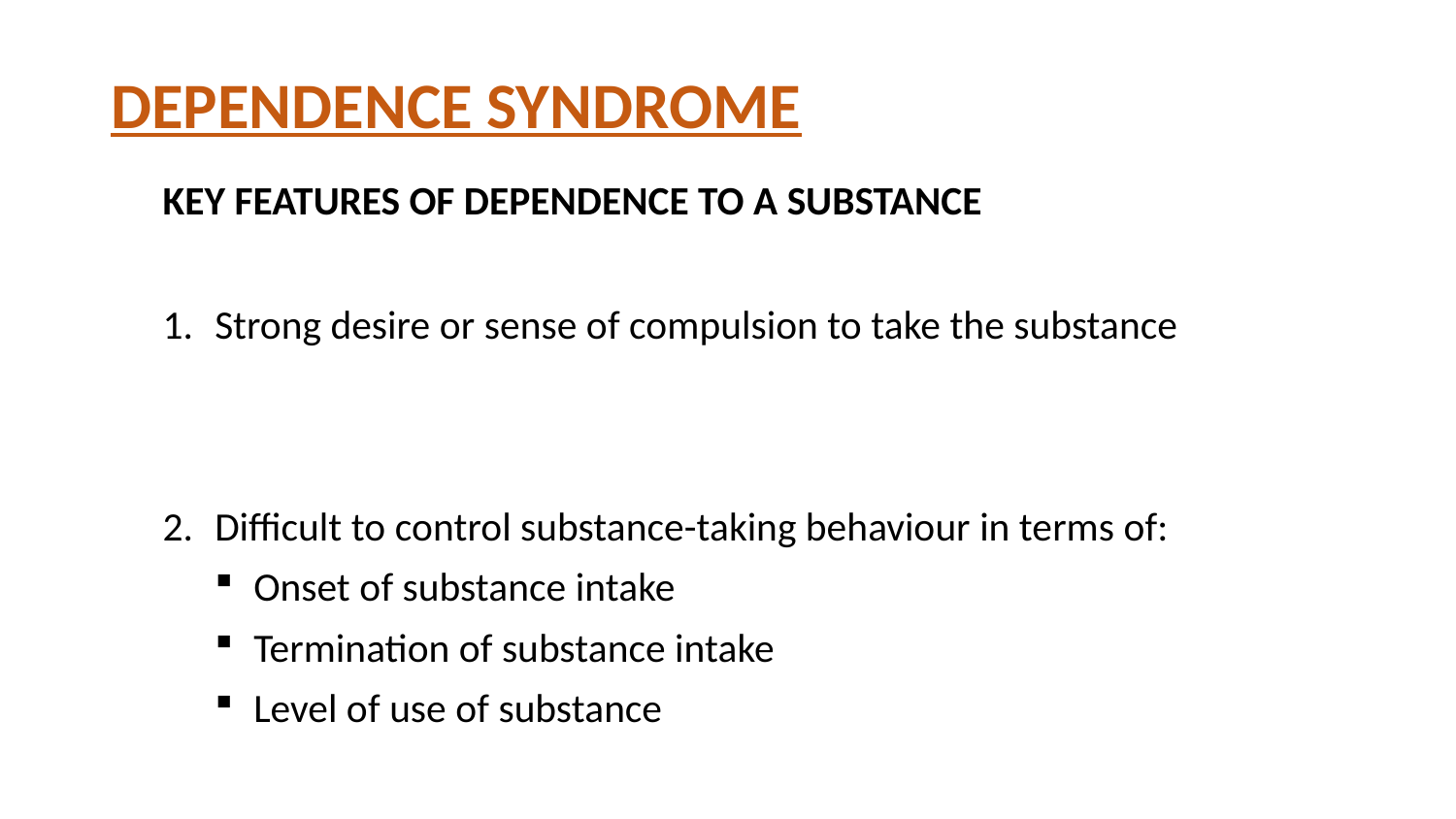

# DEPENDENCE SYNDROME
KEY FEATURES OF DEPENDENCE TO A SUBSTANCE

Strong desire or sense of compulsion to take the substance

Difficult to control substance-taking behaviour in terms of:
Onset of substance intake
Termination of substance intake
Level of use of substance